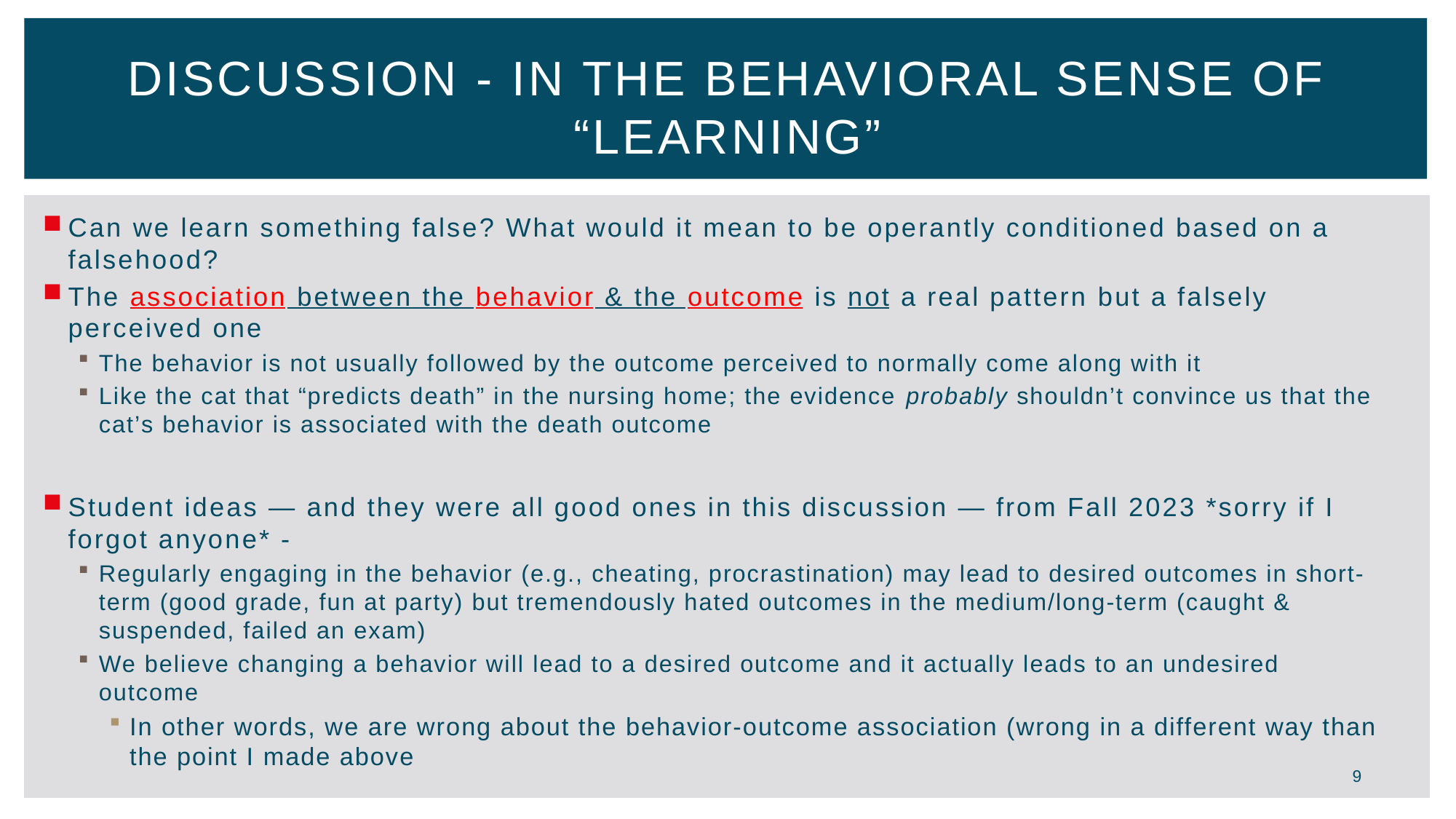

# Discussion - In the behavioral Sense of “Learning”
Can we learn something false? What would it mean to be operantly conditioned based on a falsehood?
The association between the behavior & the outcome is not a real pattern but a falsely perceived one
The behavior is not usually followed by the outcome perceived to normally come along with it
Like the cat that “predicts death” in the nursing home; the evidence probably shouldn’t convince us that the cat’s behavior is associated with the death outcome

Student ideas — and they were all good ones in this discussion — from Fall 2023 *sorry if I forgot anyone* -
Regularly engaging in the behavior (e.g., cheating, procrastination) may lead to desired outcomes in short-term (good grade, fun at party) but tremendously hated outcomes in the medium/long-term (caught & suspended, failed an exam)
We believe changing a behavior will lead to a desired outcome and it actually leads to an undesired outcome
In other words, we are wrong about the behavior-outcome association (wrong in a different way than the point I made above

9